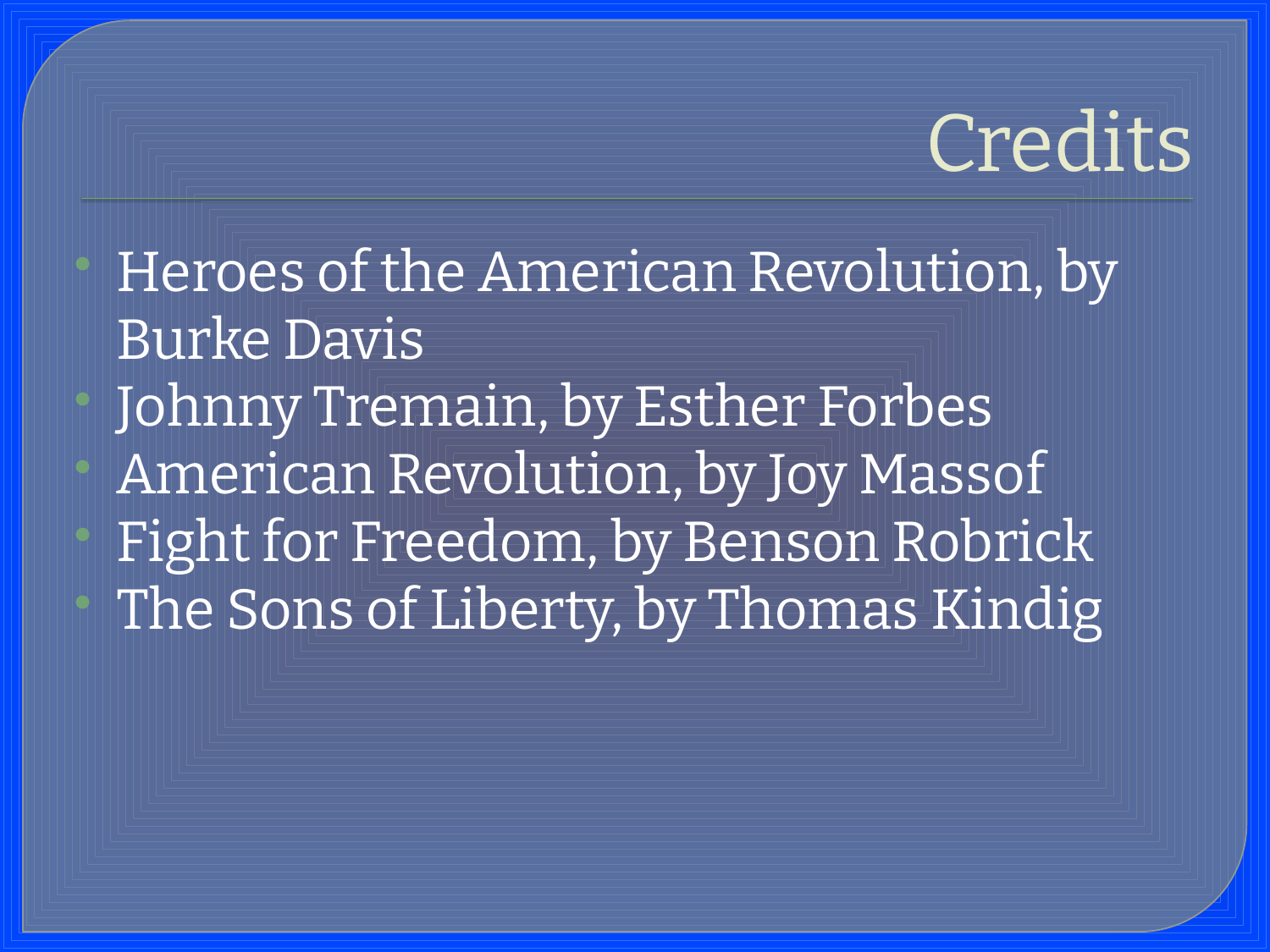

# Credits
Heroes of the American Revolution, by Burke Davis
Johnny Tremain, by Esther Forbes
American Revolution, by Joy Massof
Fight for Freedom, by Benson Robrick
The Sons of Liberty, by Thomas Kindig